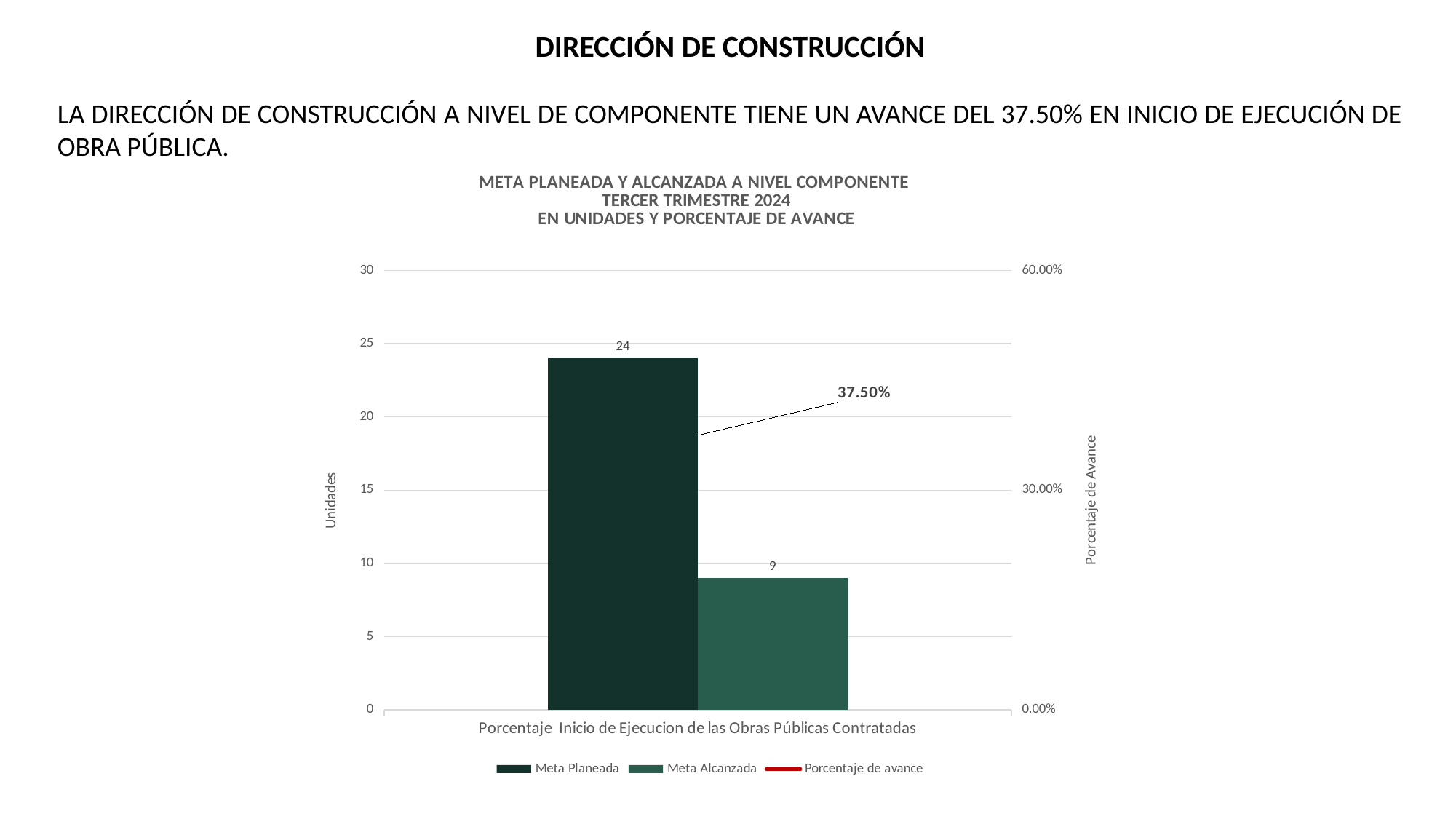

DIRECCIÓN DE CONSTRUCCIÓN
LA DIRECCIÓN DE CONSTRUCCIÓN A NIVEL DE COMPONENTE TIENE UN AVANCE DEL 37.50% EN INICIO DE EJECUCIÓN DE OBRA PÚBLICA.

### Chart: META PLANEADA Y ALCANZADA A NIVEL COMPONENTE
TERCER TRIMESTRE 2024
EN UNIDADES Y PORCENTAJE DE AVANCE

| Category | Meta Planeada | Meta Alcanzada |  |
|---|---|---|---|
| Porcentaje  Inicio de Ejecucion de las Obras Públicas Contratadas | 24.0 | 9.0 | 0.375 |